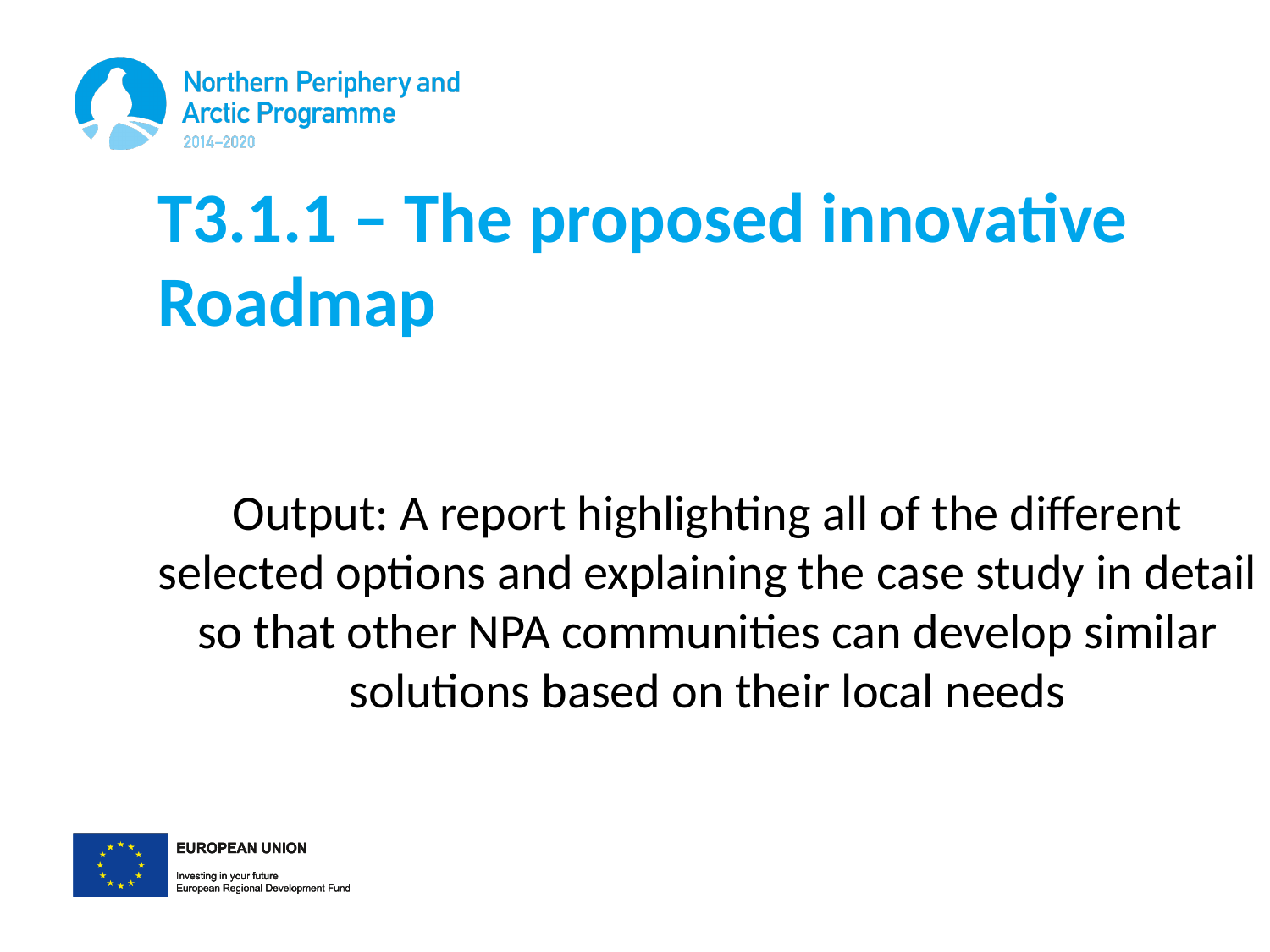

# T3.1.1 – The proposed innovative Roadmap

Output: A report highlighting all of the different selected options and explaining the case study in detail so that other NPA communities can develop similar solutions based on their local needs